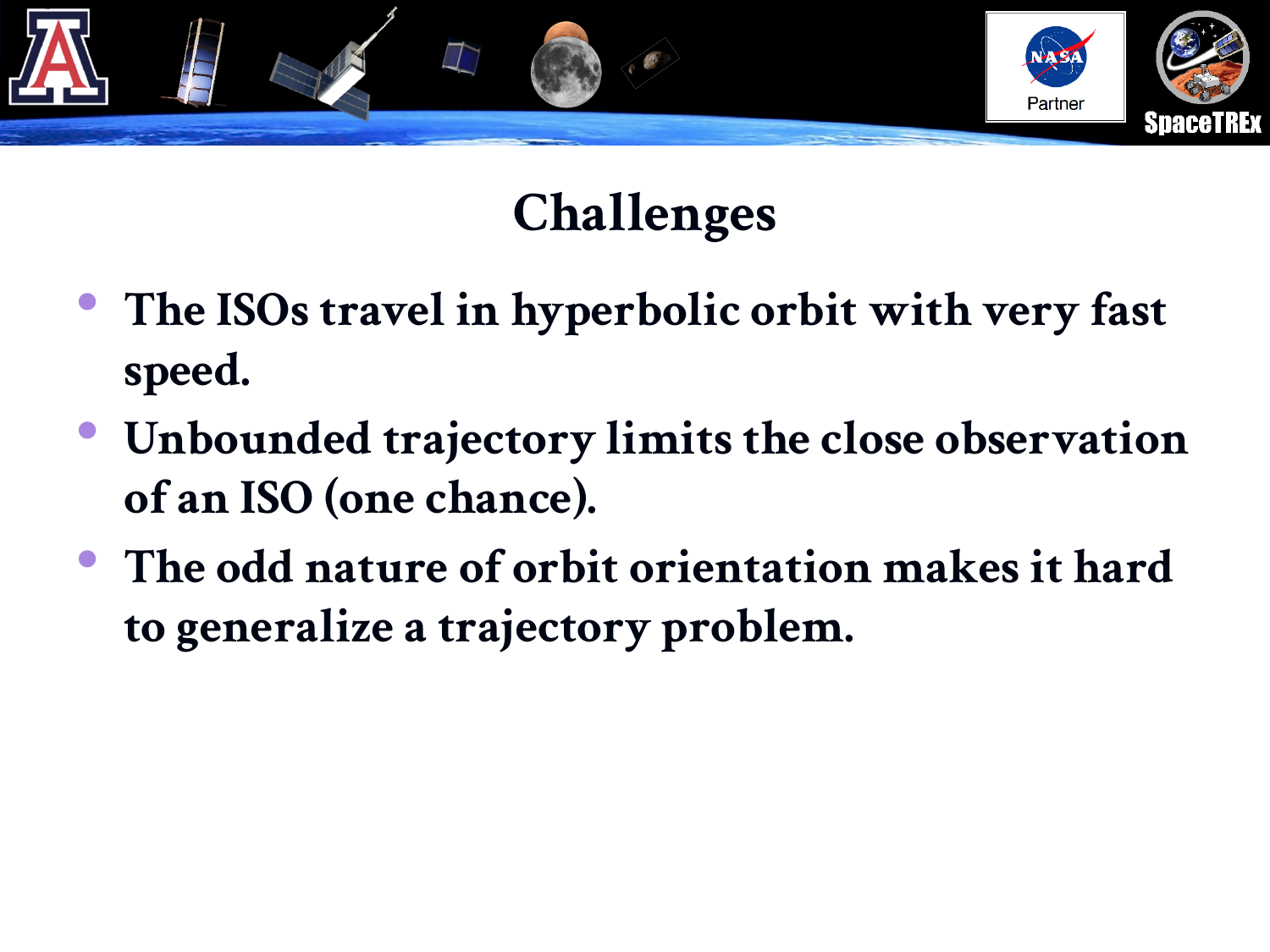

# Challenges
The ISOs travel in hyperbolic orbit with very fast speed.
Unbounded trajectory limits the close observation of an ISO (one chance).
The odd nature of orbit orientation makes it hard to generalize a trajectory problem.